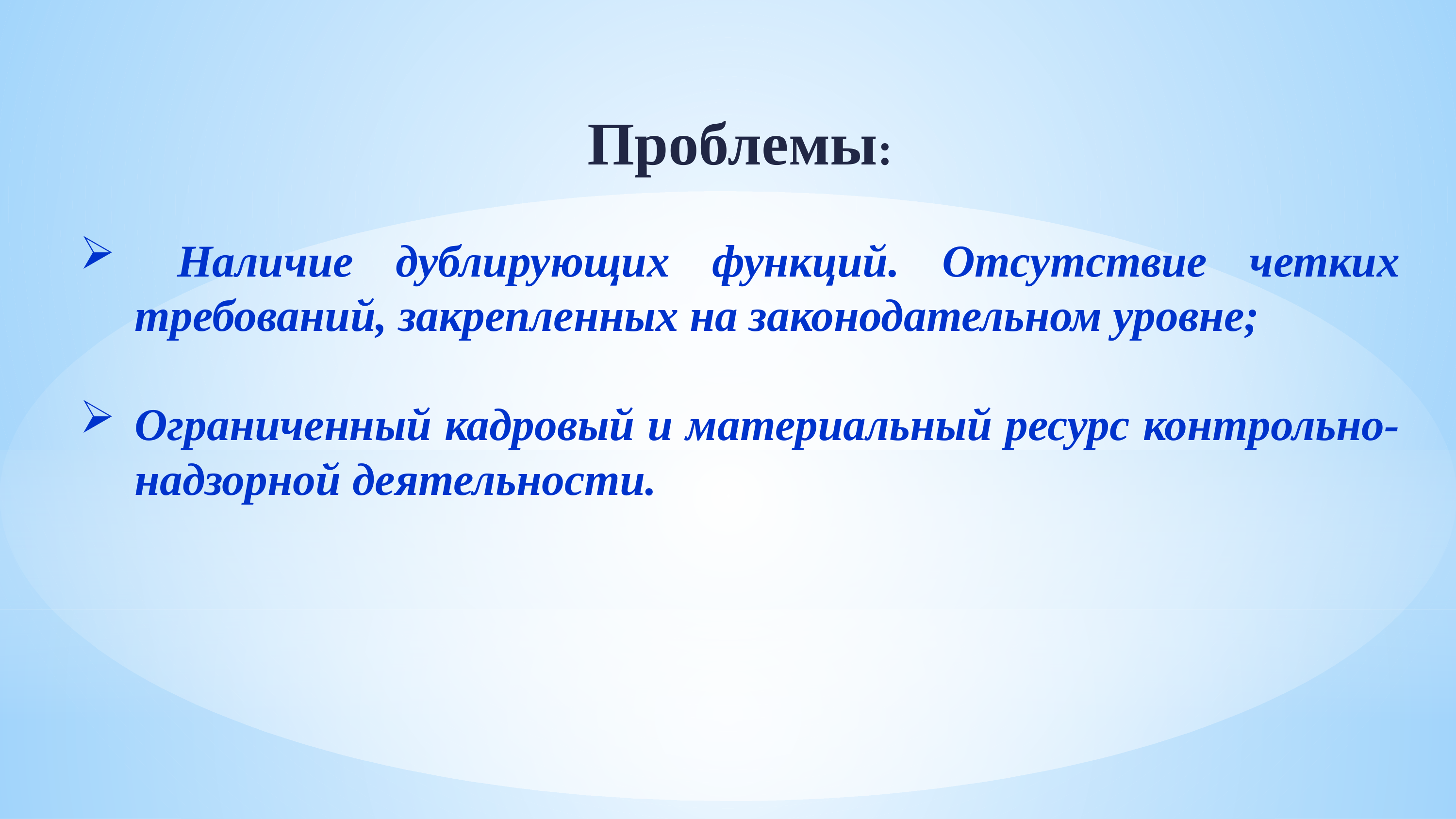

Проблемы:
 Наличие дублирующих функций. Отсутствие четких требований, закрепленных на законодательном уровне;

Ограниченный кадровый и материальный ресурс контрольно-надзорной деятельности.